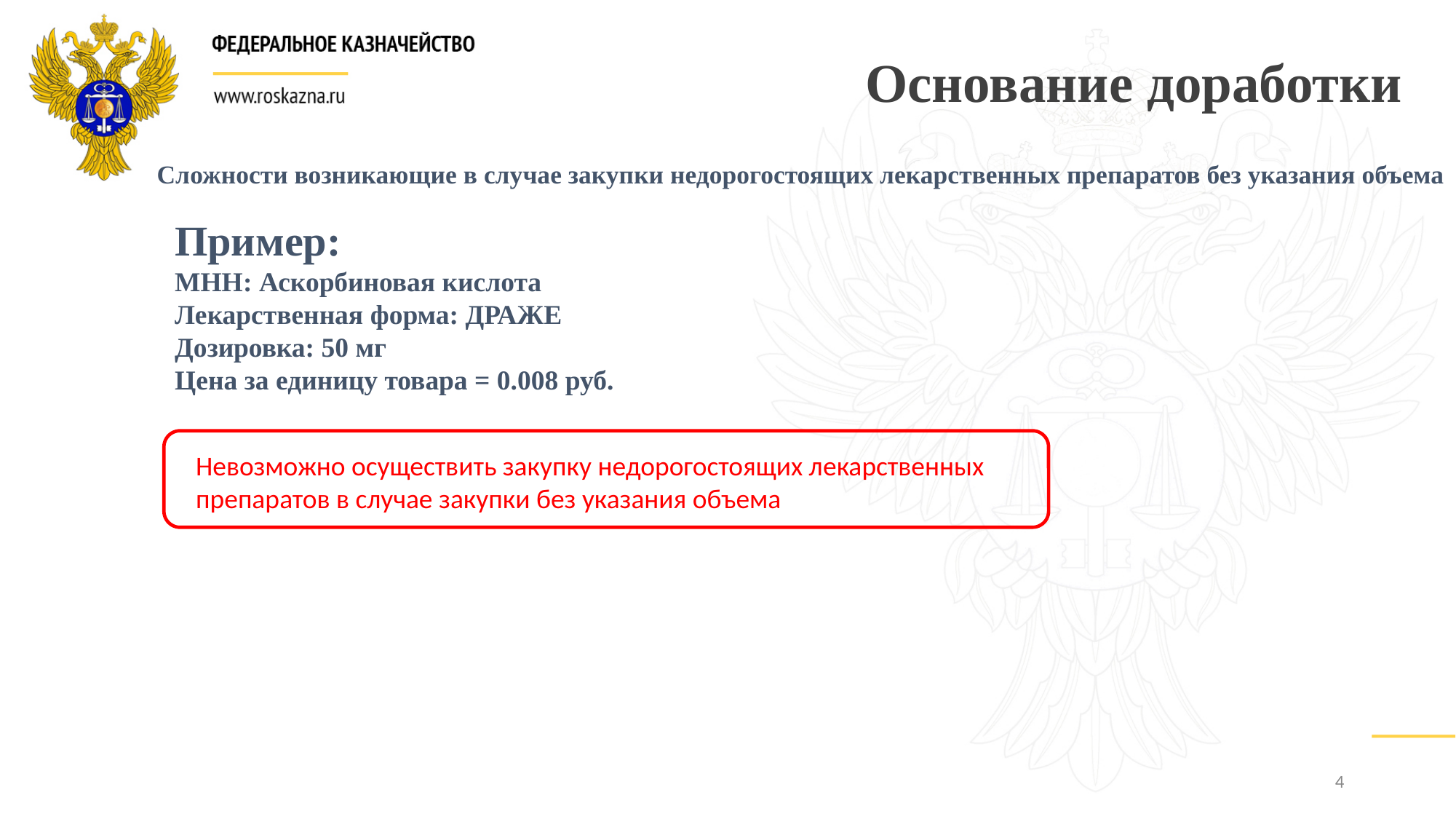

Основание доработки
Сложности возникающие в случае закупки недорогостоящих лекарственных препаратов без указания объема
Пример:
МНН: Аскорбиновая кислота
Лекарственная форма: ДРАЖЕ
Дозировка: 50 мг
Цена за единицу товара = 0.008 руб.

Невозможно осуществить закупку недорогостоящих лекарственных препаратов в случае закупки без указания объема
4